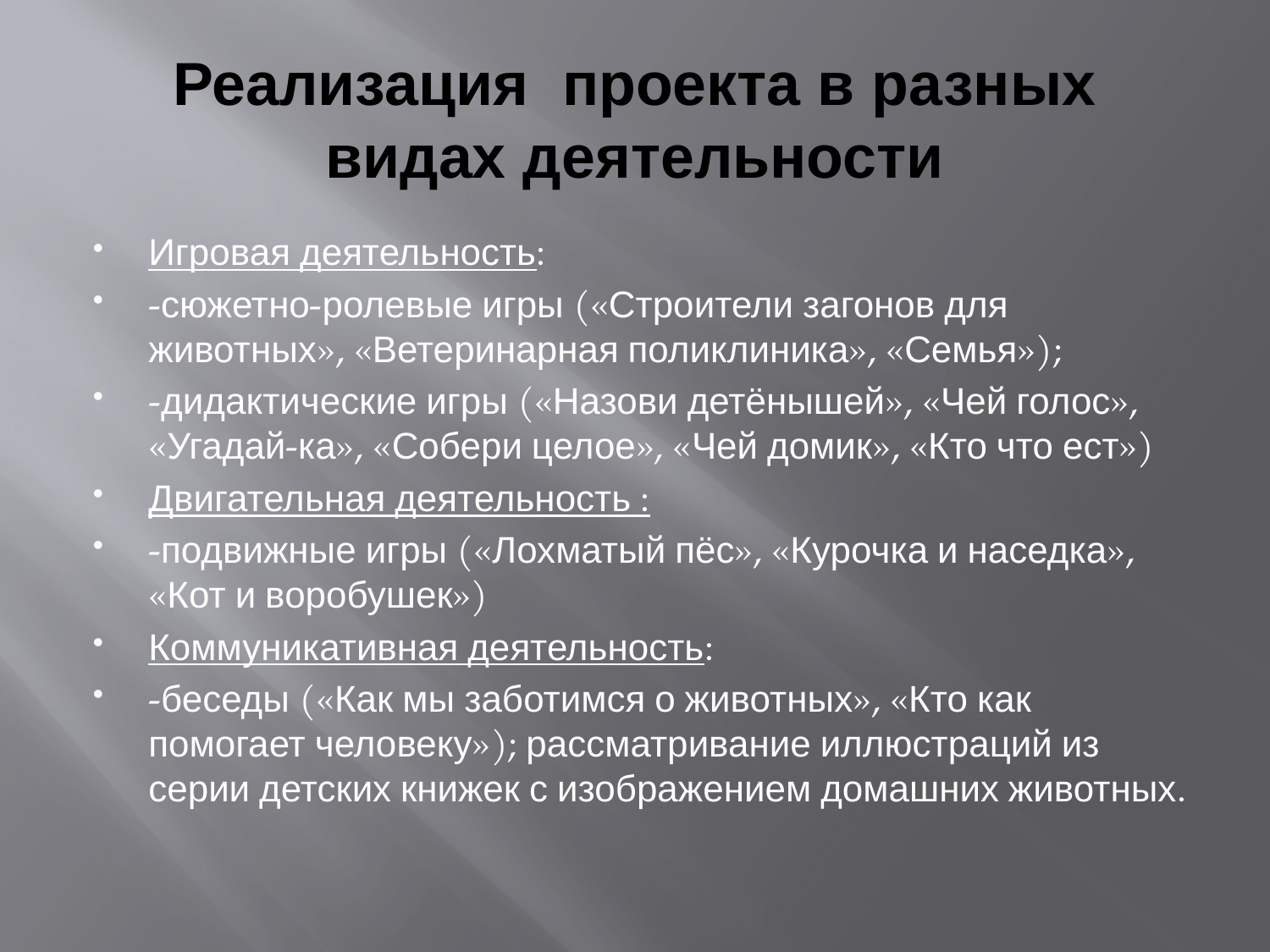

# Реализация  проекта в разных видах деятельности
Игровая деятельность:
-сюжетно-ролевые игры («Строители загонов для животных», «Ветеринарная поликлиника», «Семья»);
-дидактические игры («Назови детёнышей», «Чей голос», «Угадай-ка», «Собери целое», «Чей домик», «Кто что ест»)
Двигательная деятельность :
-подвижные игры («Лохматый пёс», «Курочка и наседка», «Кот и воробушек»)
Коммуникативная деятельность:
-беседы («Как мы заботимся о животных», «Кто как помогает человеку»); рассматривание иллюстраций из серии детских книжек с изображением домашних животных.